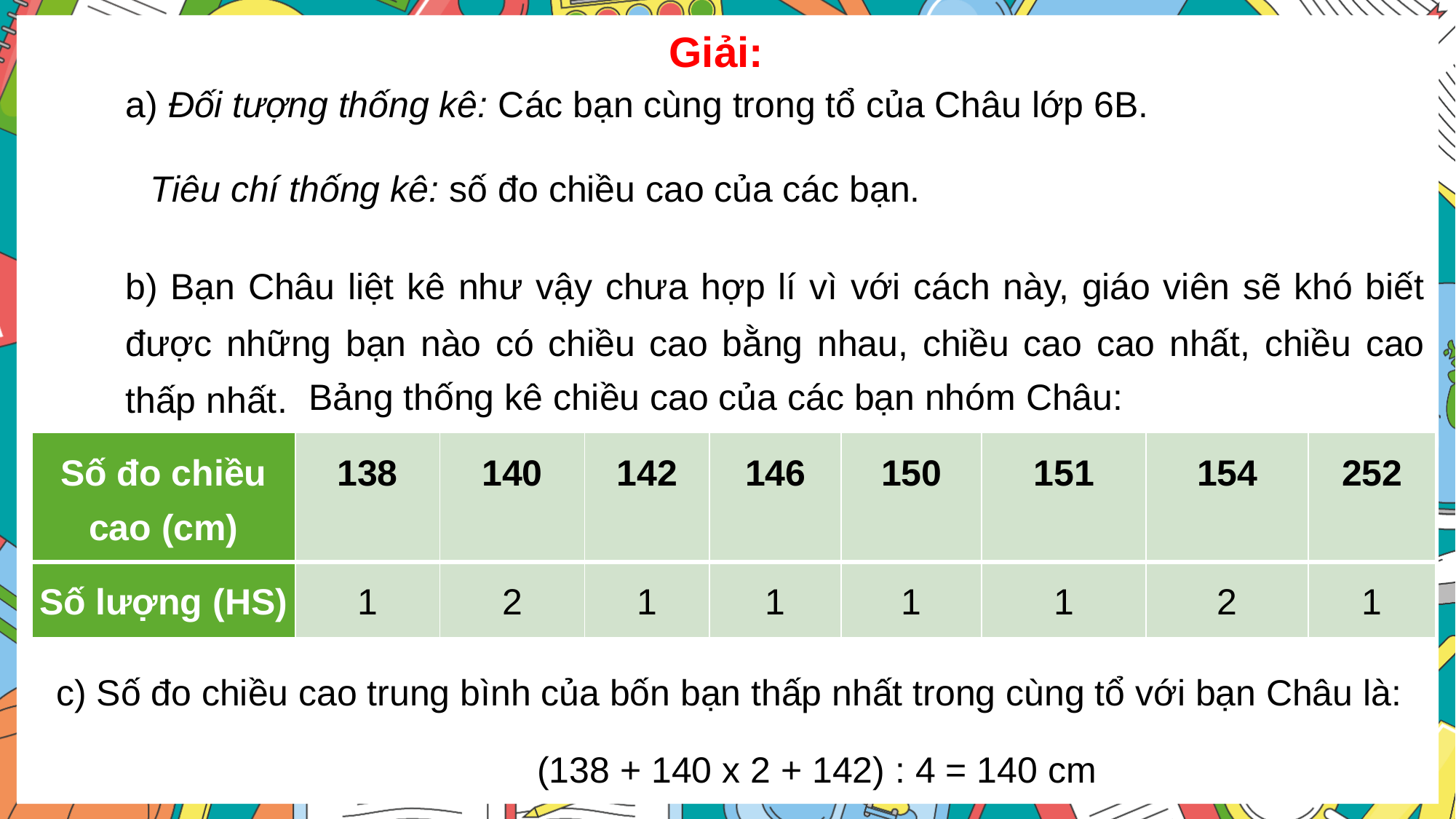

Giải:
a) Đối tượng thống kê: Các bạn cùng trong tổ của Châu lớp 6B.
Tiêu chí thống kê: số đo chiều cao của các bạn.
b) Bạn Châu liệt kê như vậy chưa hợp lí vì với cách này, giáo viên sẽ khó biết được những bạn nào có chiều cao bằng nhau, chiều cao cao nhất, chiều cao thấp nhất.
Bảng thống kê chiều cao của các bạn nhóm Châu:
| Số đo chiều cao (cm) | 138 | 140 | 142 | 146 | 150 | 151 | 154 | 252 |
| --- | --- | --- | --- | --- | --- | --- | --- | --- |
| Số lượng (HS) | 1 | 2 | 1 | 1 | 1 | 1 | 2 | 1 |
c) Số đo chiều cao trung bình của bốn bạn thấp nhất trong cùng tổ với bạn Châu là:
               (138 + 140 x 2 + 142) : 4 = 140 cm